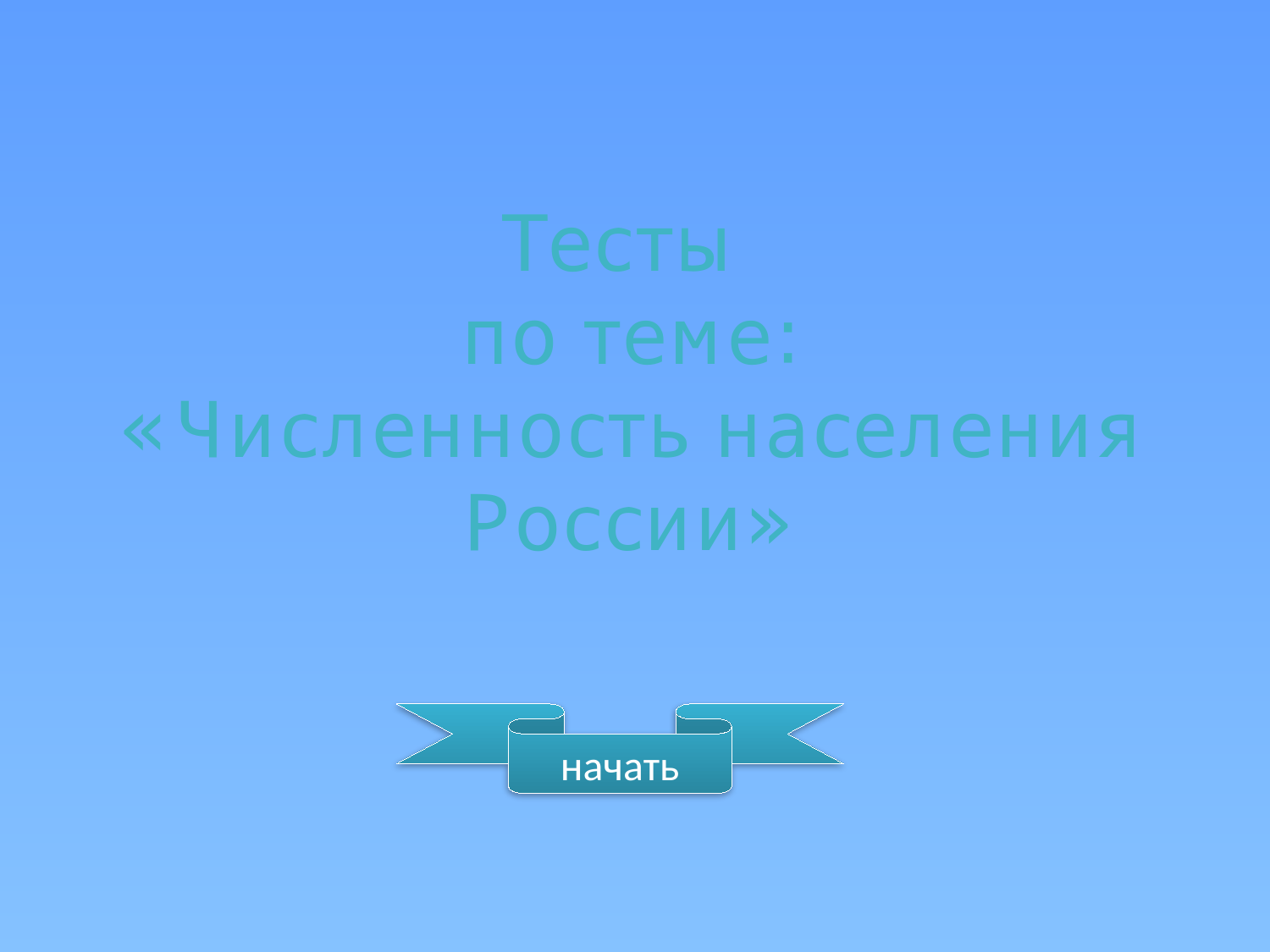

# Тесты по теме: «Численность населения России»
начать